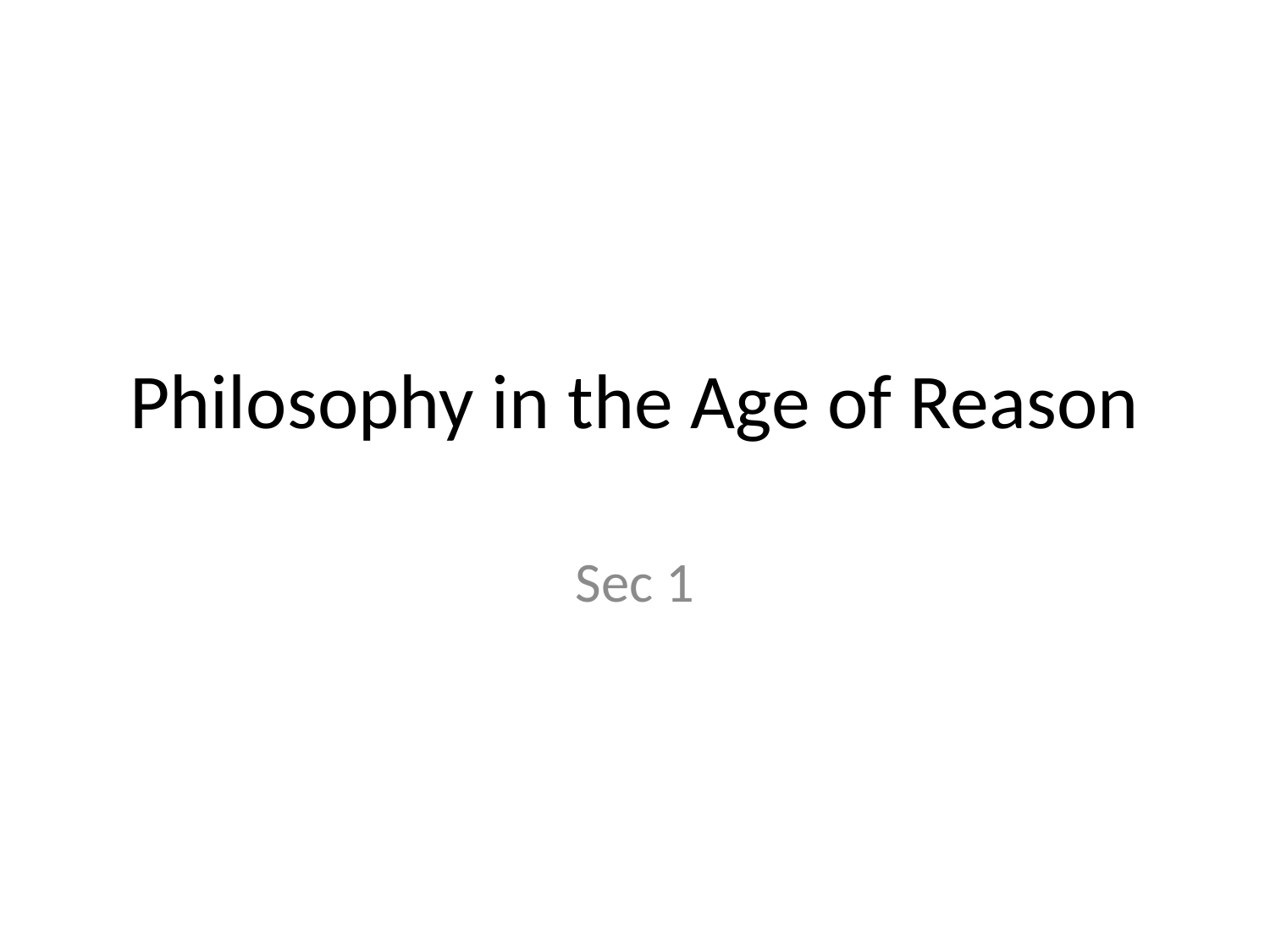

# Philosophy in the Age of Reason
Sec 1